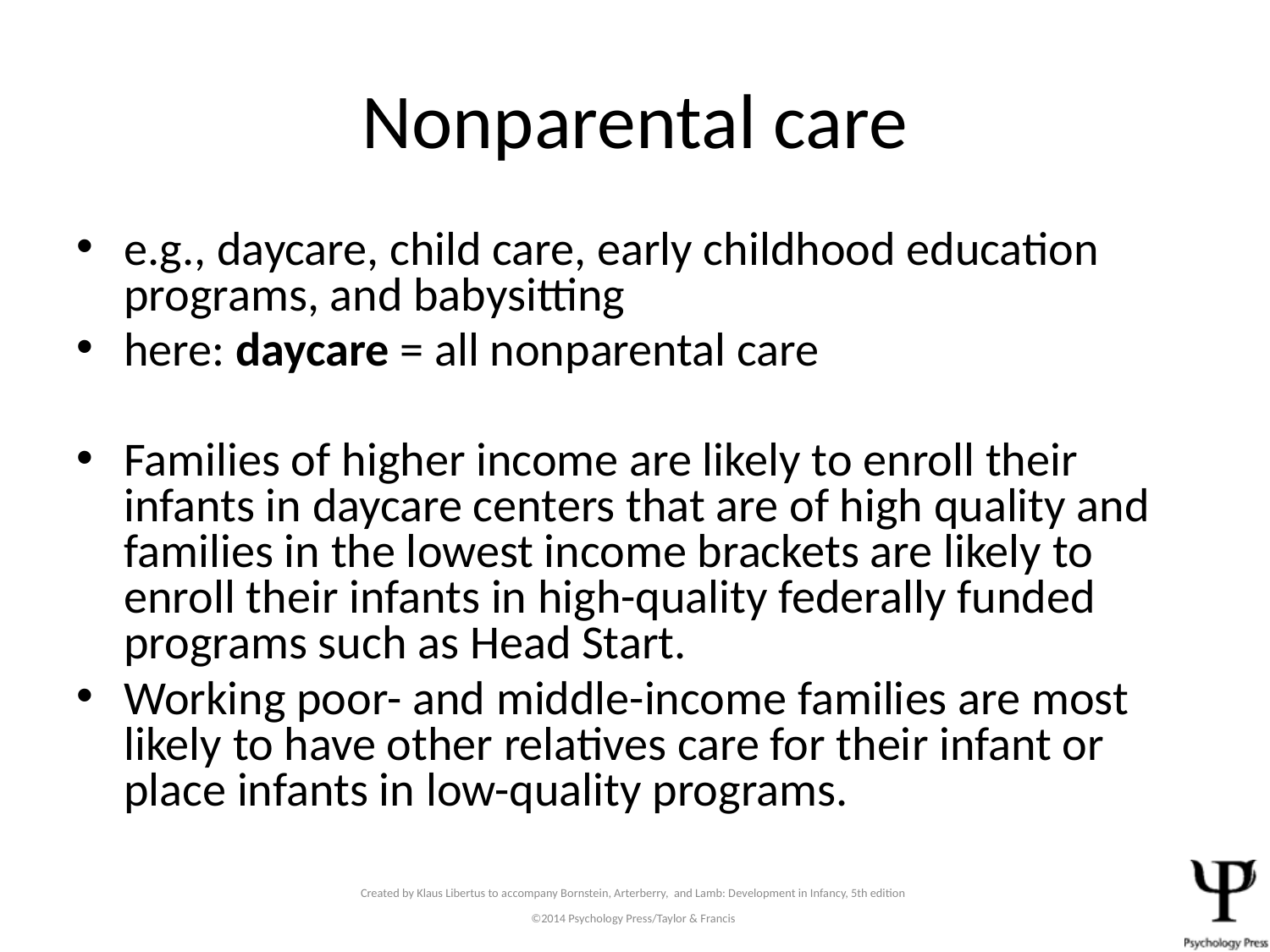

# Nonparental care
e.g., daycare, child care, early childhood education programs, and babysitting
here: daycare = all nonparental care

Families of higher income are likely to enroll their infants in daycare centers that are of high quality and families in the lowest income brackets are likely to enroll their infants in high-quality federally funded programs such as Head Start.
Working poor- and middle-income families are most likely to have other relatives care for their infant or place infants in low-quality programs.

Created by Klaus Libertus to accompany Bornstein, Arterberry,  and Lamb: Development in Infancy, 5th edition
©2014 Psychology Press/Taylor & Francis